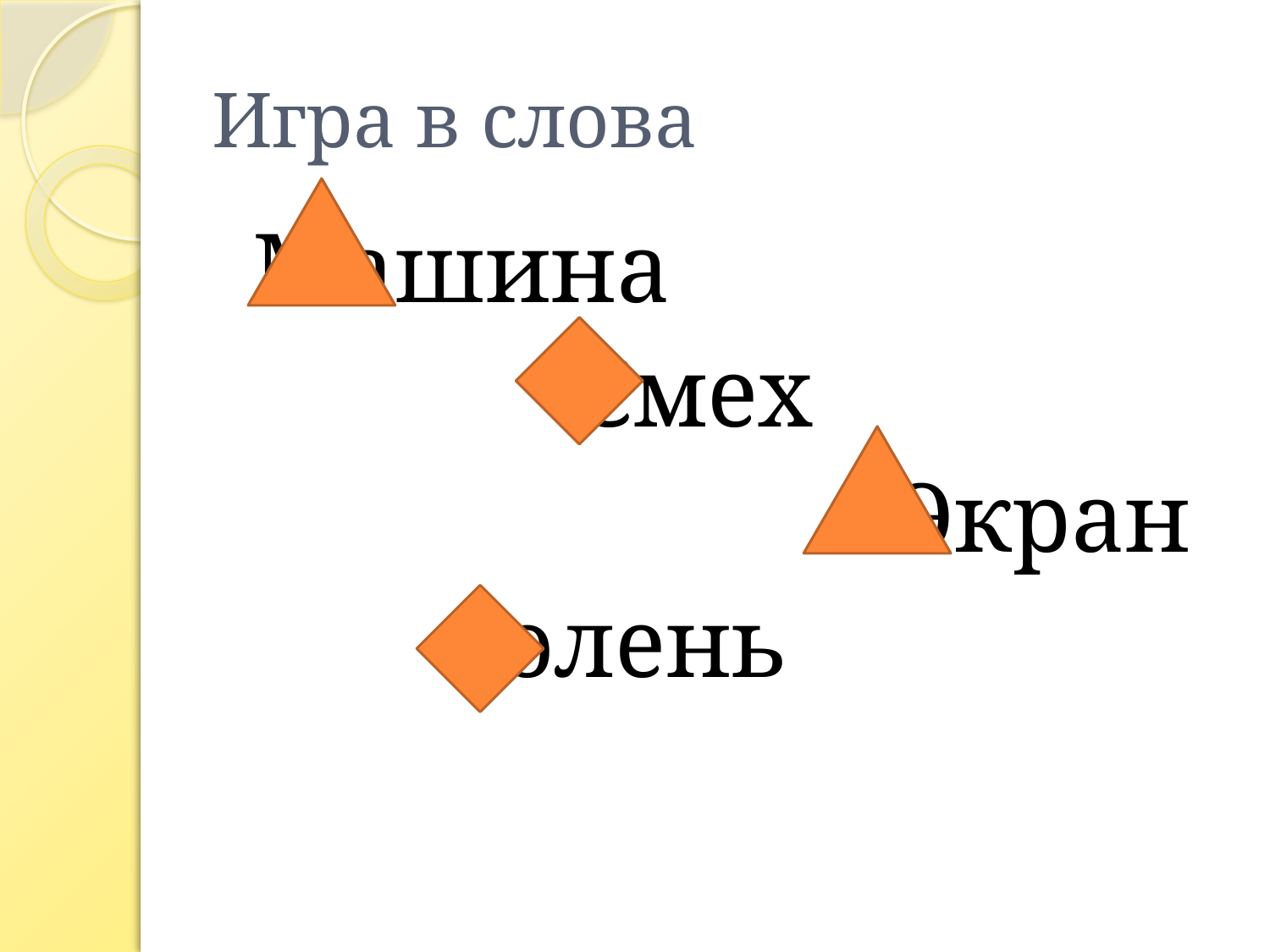

# Игра в слова

Машина
             Смех
                          Экран
          олень